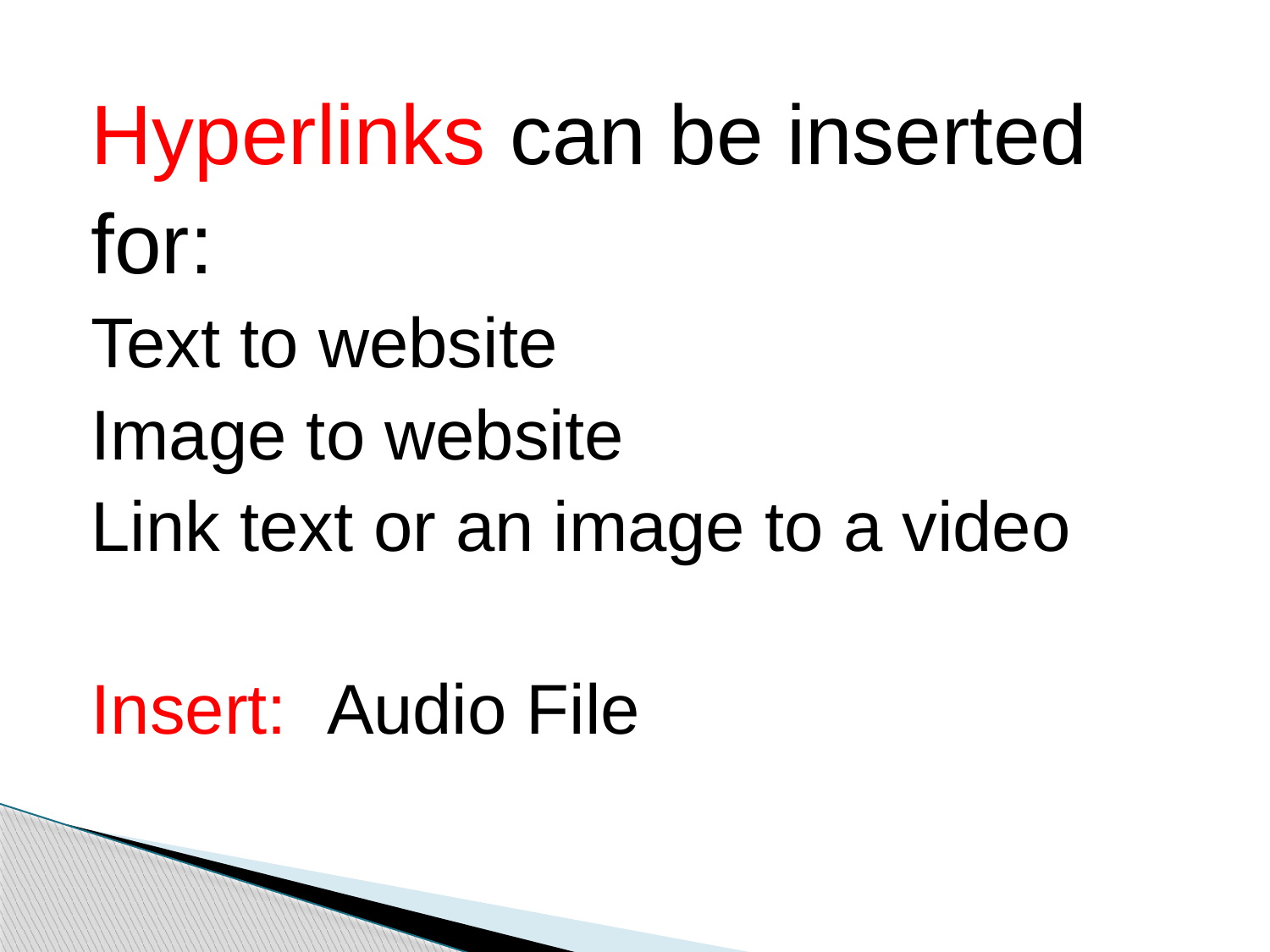

Hyperlinks can be inserted
for:
Text to website
Image to website
Link text or an image to a video

Insert:  Audio File